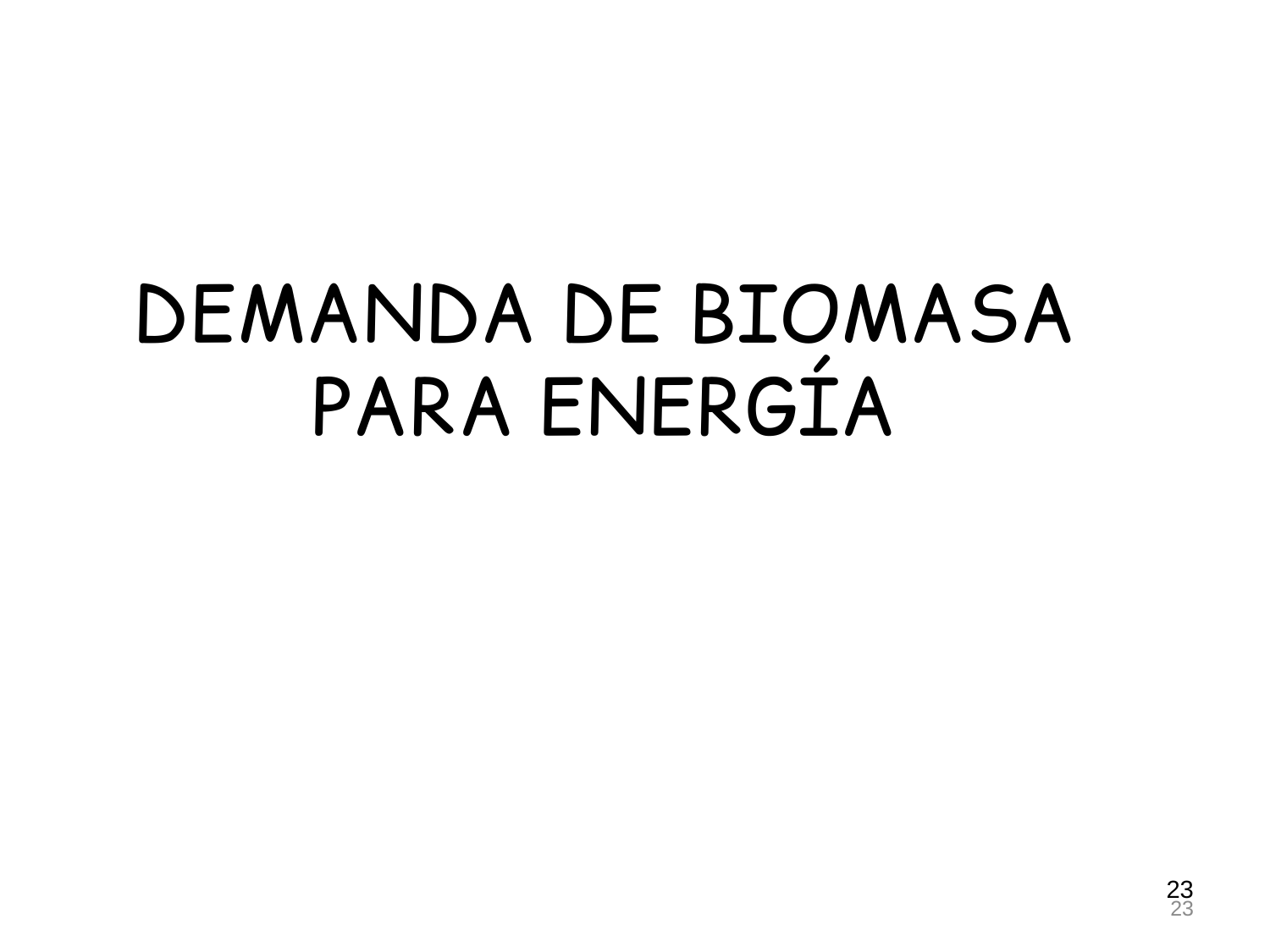

DEMANDA DE BIOMASA PARA ENERGÍA
23
23